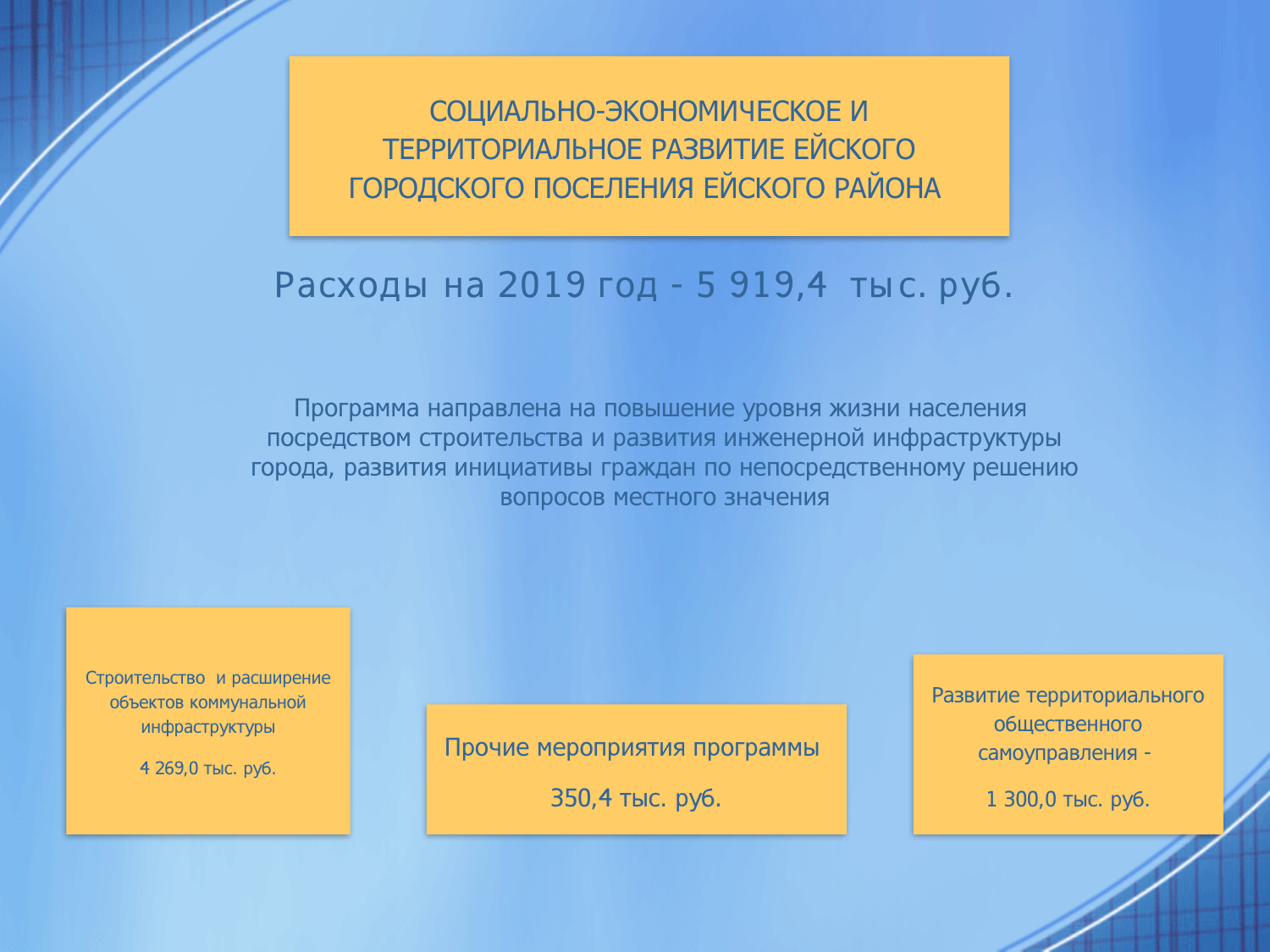

СОЦИАЛЬНО-ЭКОНОМИЧЕСКОЕ И ТЕРРИТОРИАЛЬНОЕ РАЗВИТИЕ ЕЙСКОГО ГОРОДСКОГО ПОСЕЛЕНИЯ ЕЙСКОГО РАЙОНА
Расходы на 2019 год - 5 919,4  тыс. руб.
Программа направлена на повышение уровня жизни населения  посредством строительства и развития инженерной инфраструктуры города, развития инициативы граждан по непосредственному решению вопросов местного значения
Строительство  и расширение объектов коммунальной инфраструктуры
4 269,0 тыс. руб.
Развитие территориального общественного самоуправления -
1 300,0 тыс. руб.
Прочие мероприятия программы
350,4 тыс. руб.